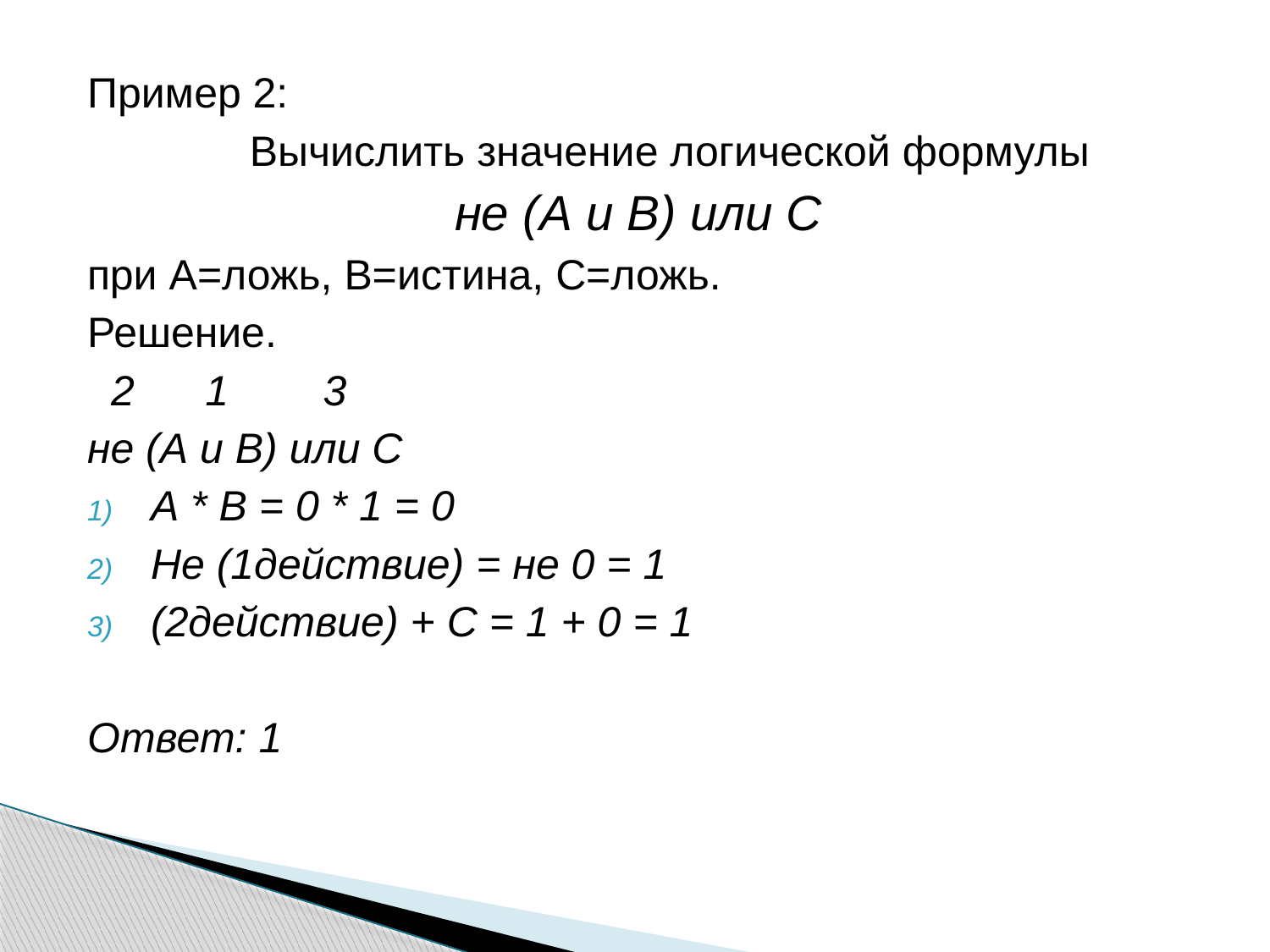

Пример 2:
		Вычислить значение логической формулы
не (А и В) или С
при А=ложь, В=истина, С=ложь.
Решение.
  2      1        3
не (А и В) или С
А * В = 0 * 1 = 0
Не (1действие) = не 0 = 1
(2действие) + С = 1 + 0 = 1

Ответ: 1